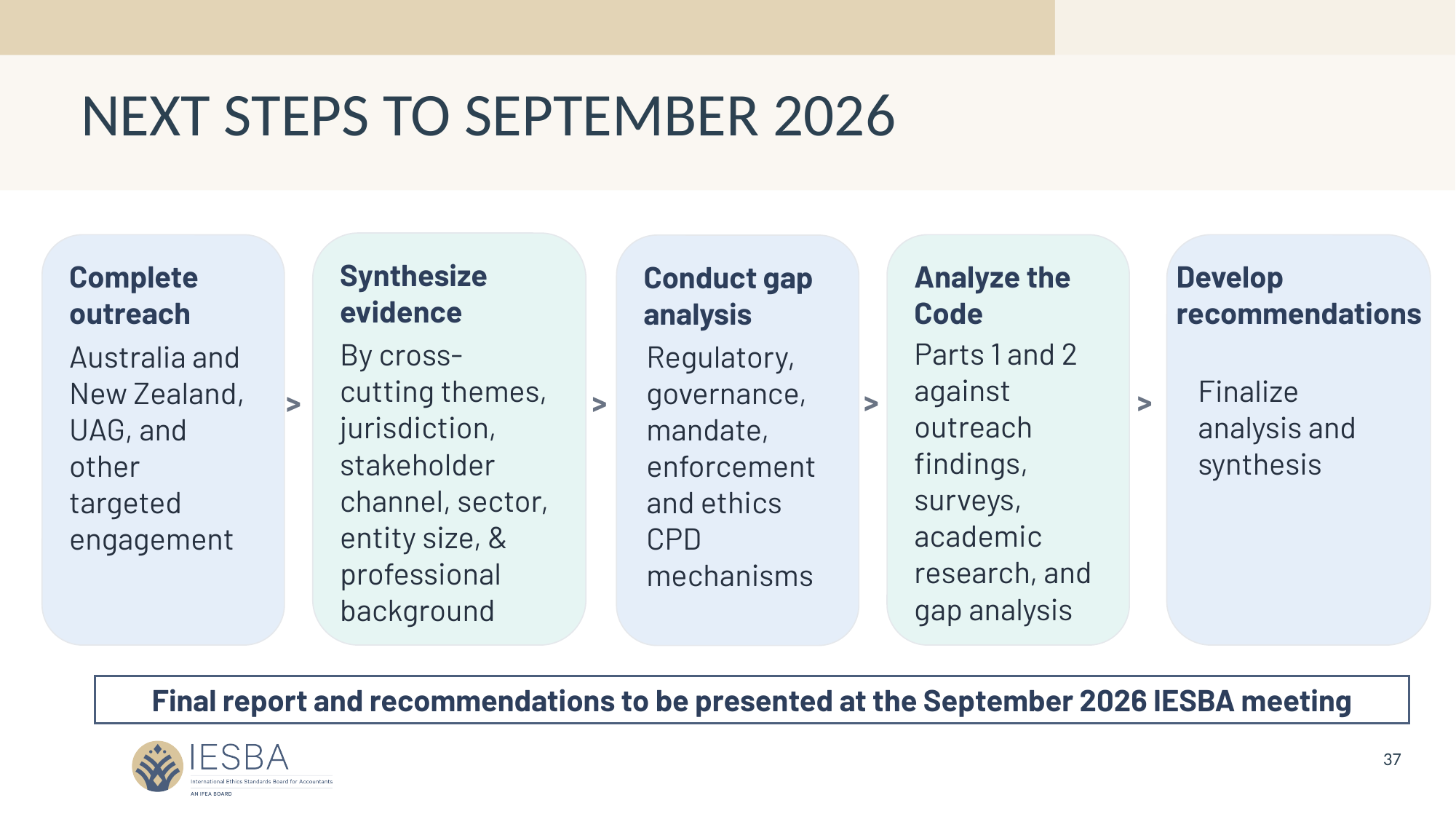

# NEXT STEPS TO SEPTEMBER 2026

Synthesize evidence
Complete outreach
Analyze the Code
Develop recommendations
Conduct gap analysis
Parts 1 and 2 against outreach findings, surveys, academic research, and gap analysis
By cross-cutting themes, jurisdiction, stakeholder channel, sector, entity size, & professional background
Australia and New Zealand, UAG, and other targeted engagement
Regulatory, governance, mandate, enforcement and ethics CPD mechanisms
Finalize analysis and synthesis
>
>
>
>
Final report and recommendations to be presented at the September 2026 IESBA meeting
37